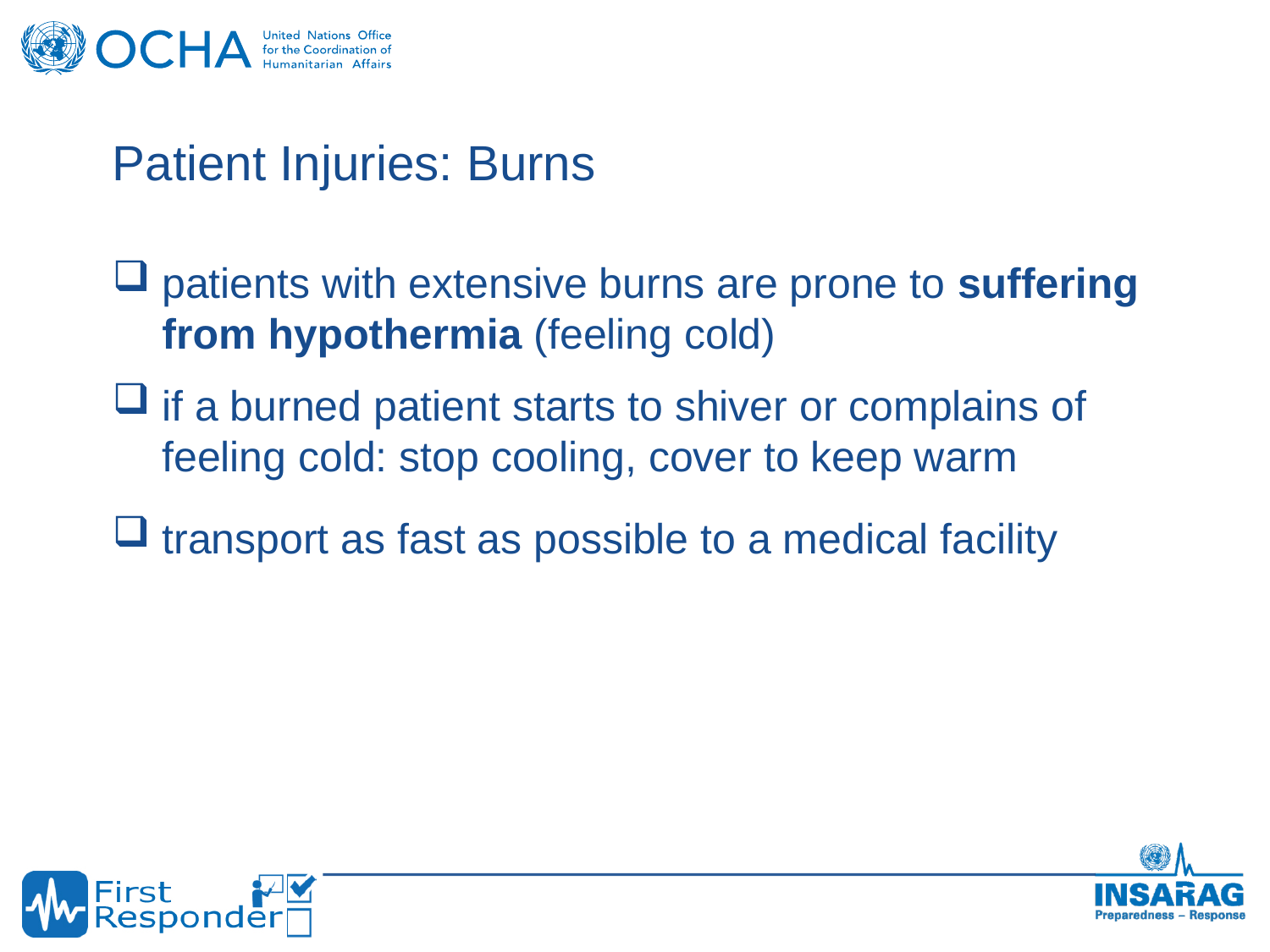

Patient Injuries: Burns
patients with extensive burns are prone to suffering from hypothermia (feeling cold)
if a burned patient starts to shiver or complains of feeling cold: stop cooling, cover to keep warm
transport as fast as possible to a medical facility